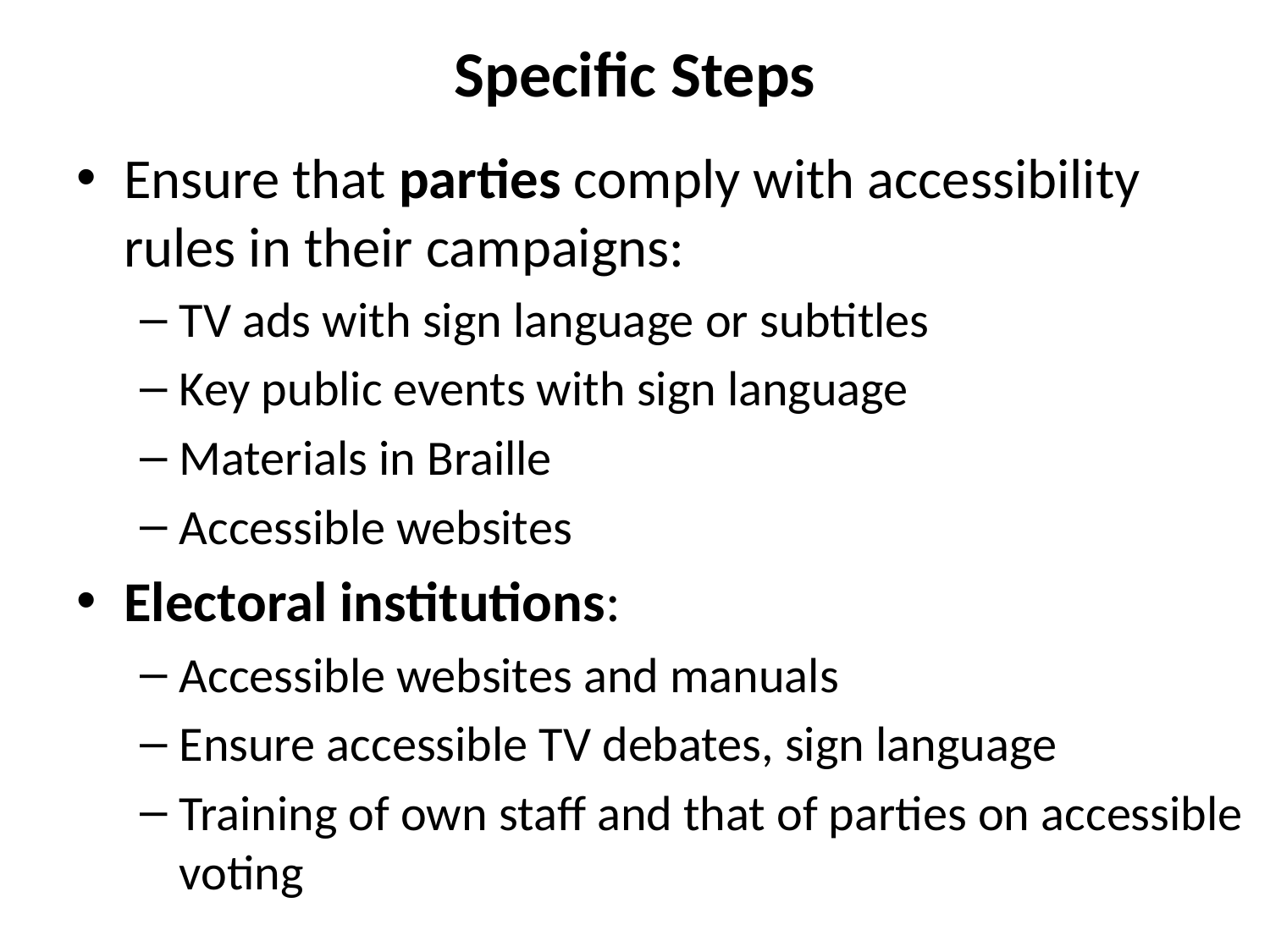

Specific Steps
Ensure that parties comply with accessibility rules in their campaigns:
TV ads with sign language or subtitles
Key public events with sign language
Materials in Braille
Accessible websites
Electoral institutions:
Accessible websites and manuals
Ensure accessible TV debates, sign language
Training of own staff and that of parties on accessible voting